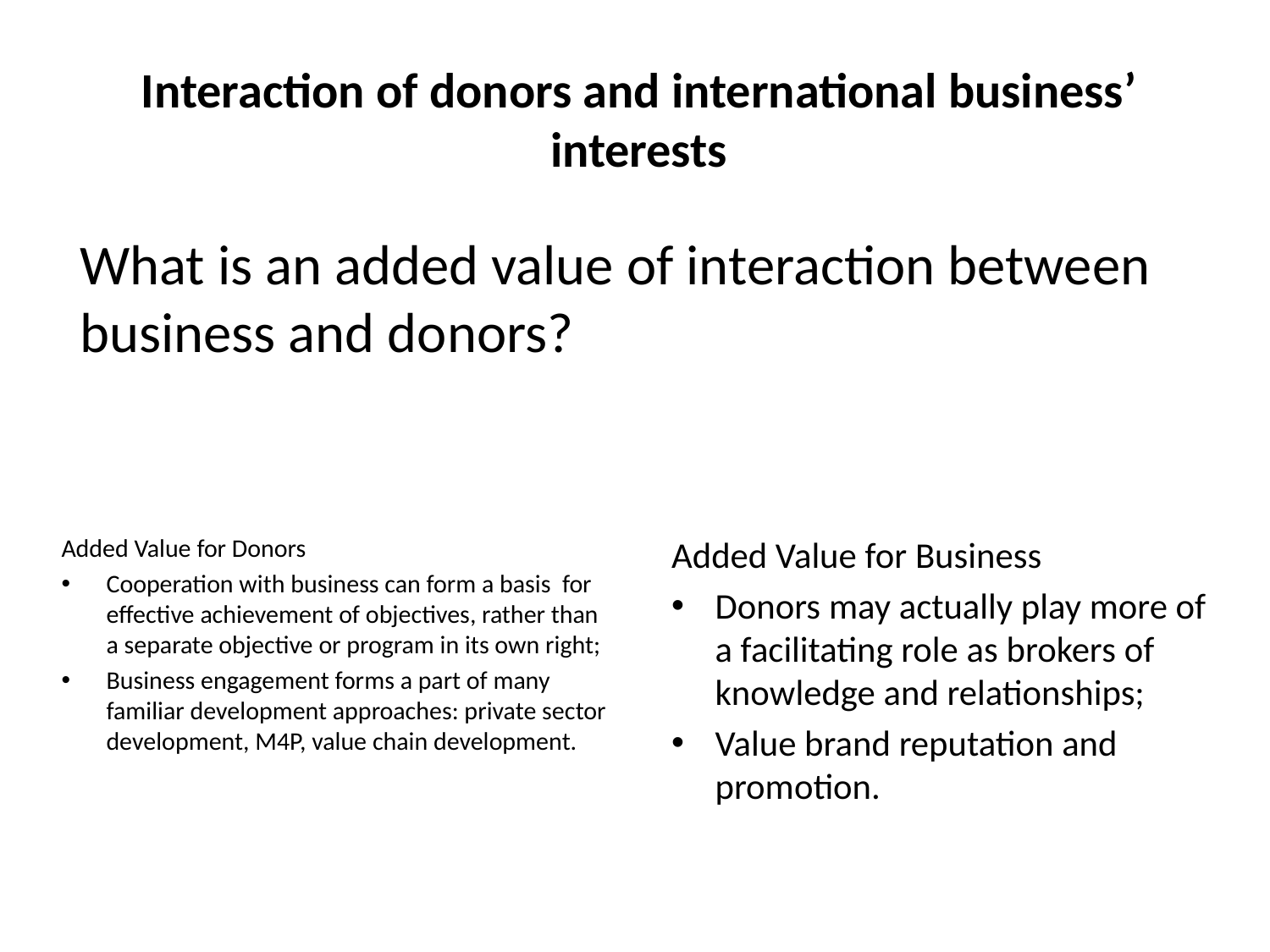

# Interaction of donors and international business’ interests
What is an added value of interaction between business and donors?

Added Value for Donors
Cooperation with business can form a basis  for effective achievement of objectives, rather than a separate objective or program in its own right;
Business engagement forms a part of many familiar development approaches: private sector development, M4P, value chain development.
Added Value for Business
Donors may actually play more of a facilitating role as brokers of knowledge and relationships;
Value brand reputation and promotion.